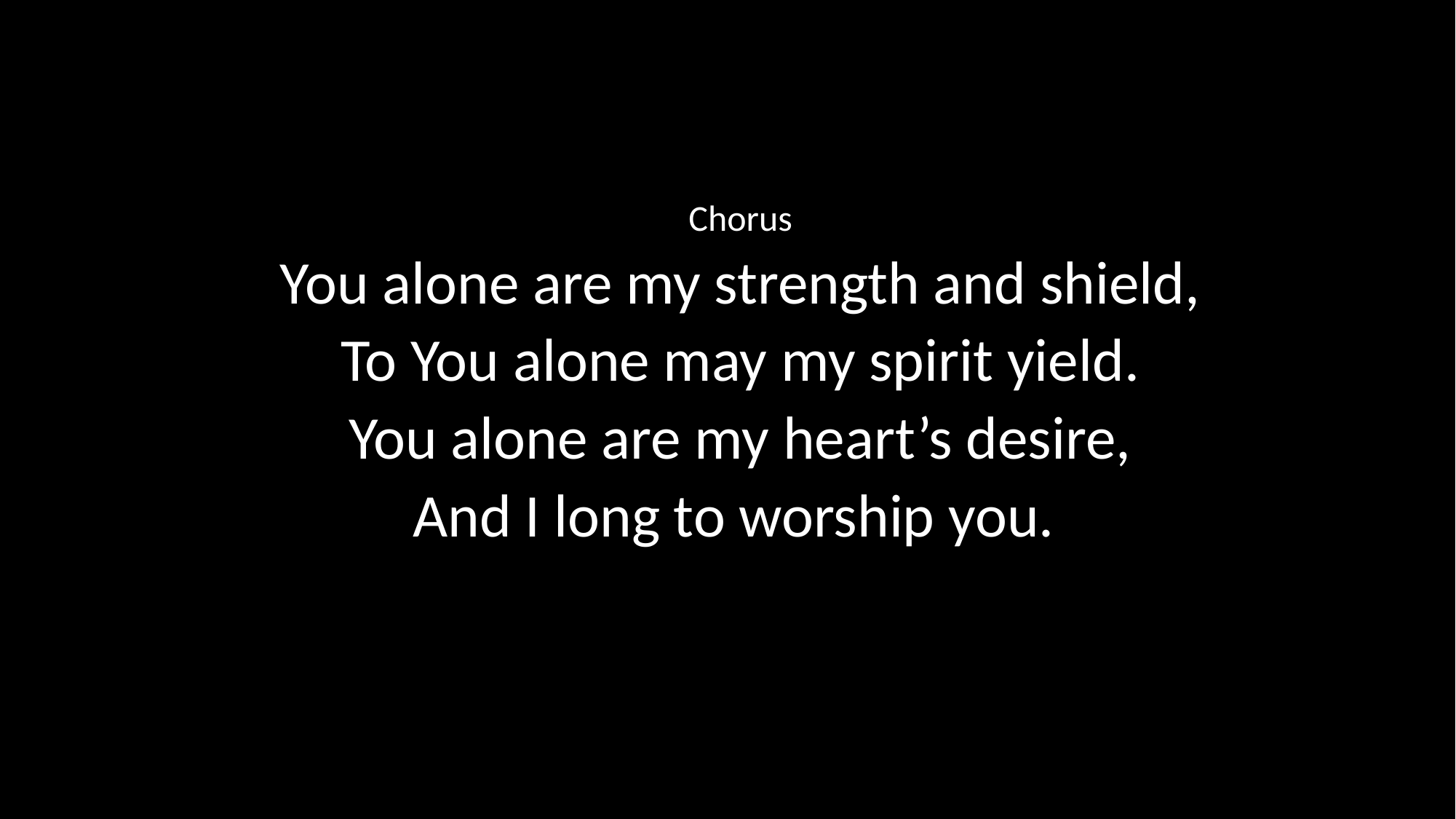

Chorus
You alone are my strength and shield,
To You alone may my spirit yield.
You alone are my heart’s desire,
And I long to worship you.